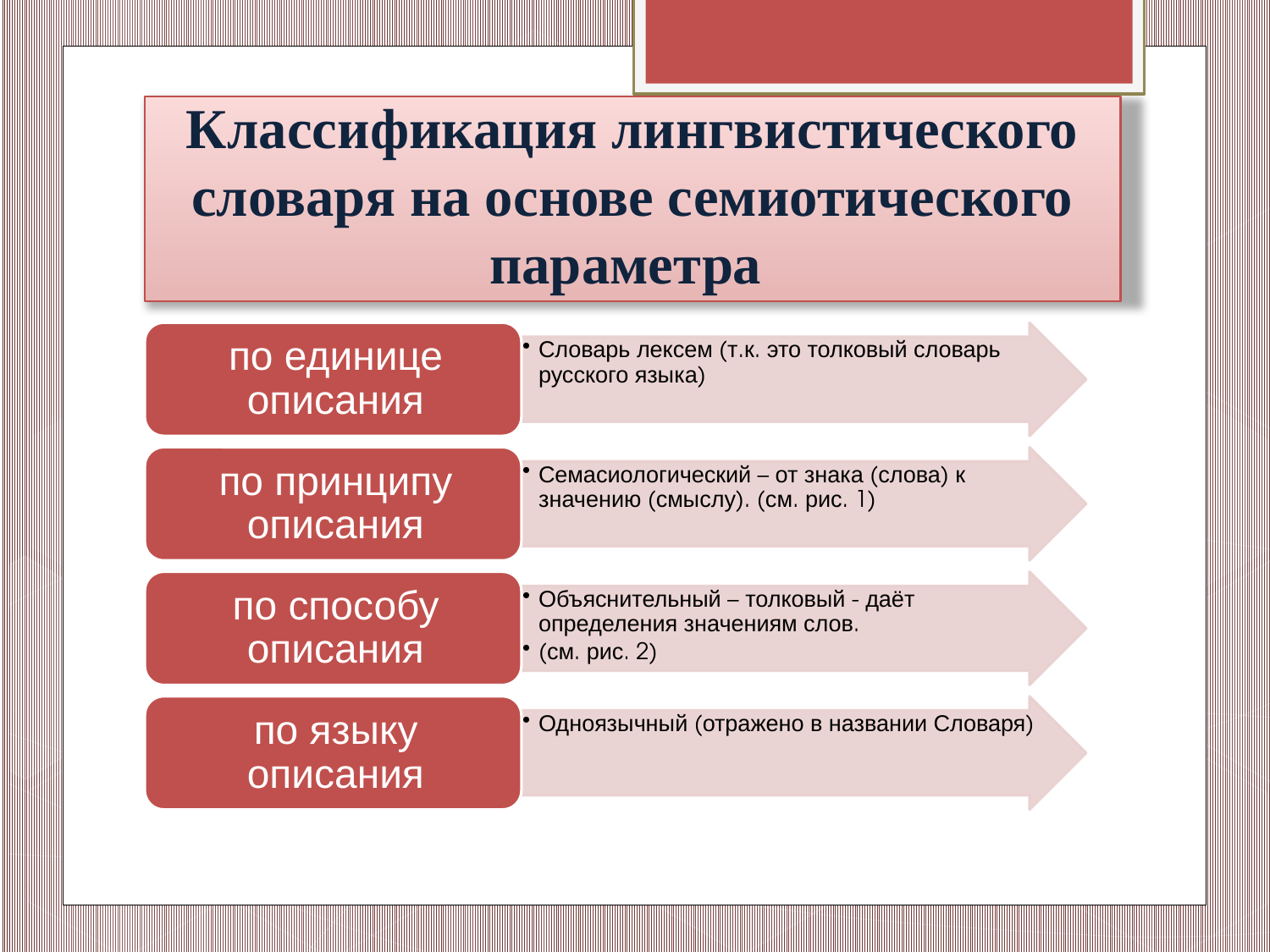

# Классификация лингвистического словаря на основе семиотического параметра
Словарь лексем (т.к. это толковый словарь русского языка)
по единице описания
Семасиологический – от знака (слова) к значению (смыслу). (см. рис. 1)
по принципу описания
Объяснительный – толковый - даёт определения значениям слов.
(см. рис. 2)
по способу описания
Одноязычный (отражено в названии Словаря)
по языку описания